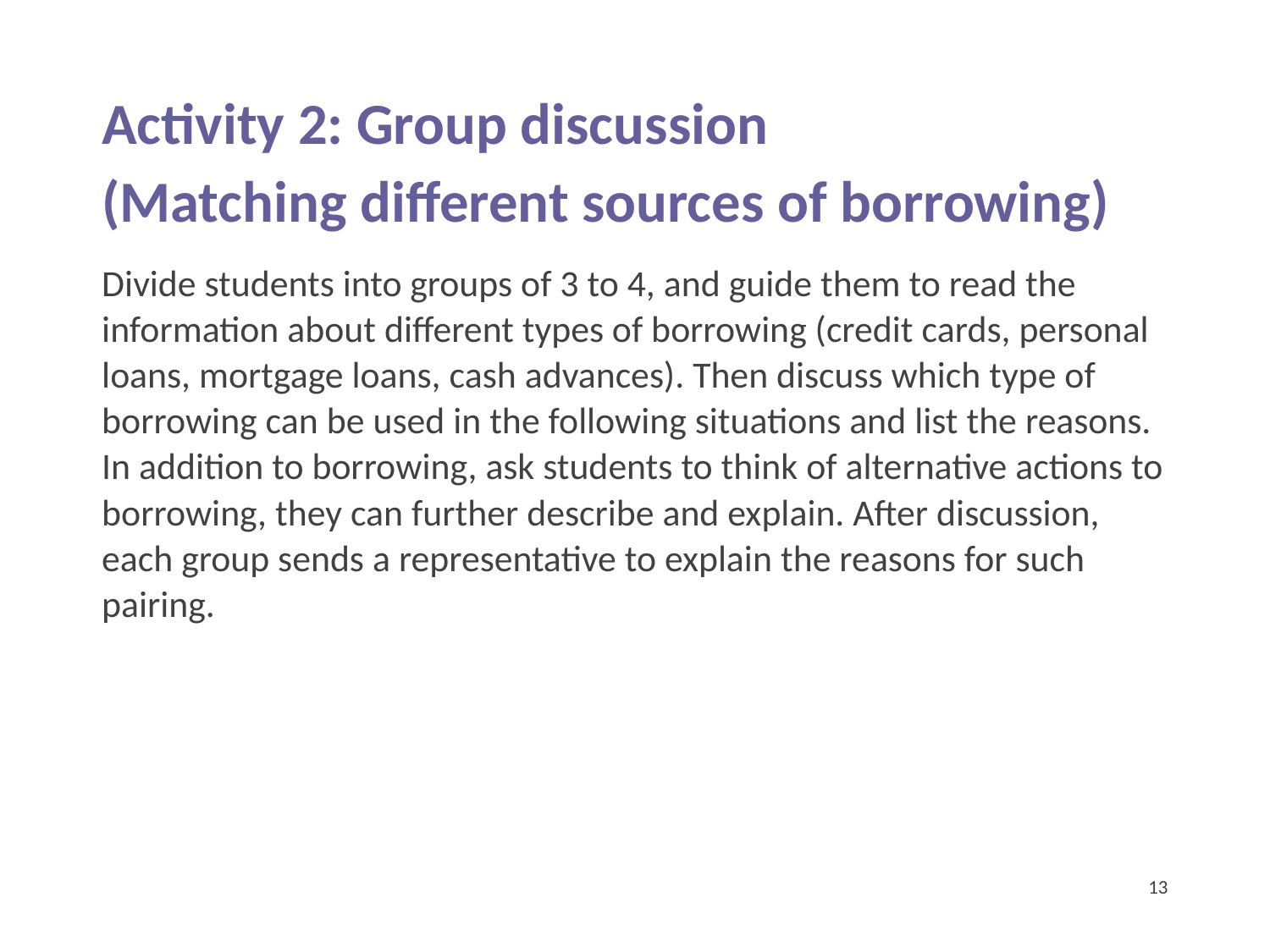

Activity 2: Group discussion
(Matching different sources of borrowing)

Divide students into groups of 3 to 4, and guide them to read the information about different types of borrowing (credit cards, personal loans, mortgage loans, cash advances). Then discuss which type of borrowing can be used in the following situations and list the reasons. In addition to borrowing, ask students to think of alternative actions to borrowing, they can further describe and explain. After discussion, each group sends a representative to explain the reasons for such pairing.
13